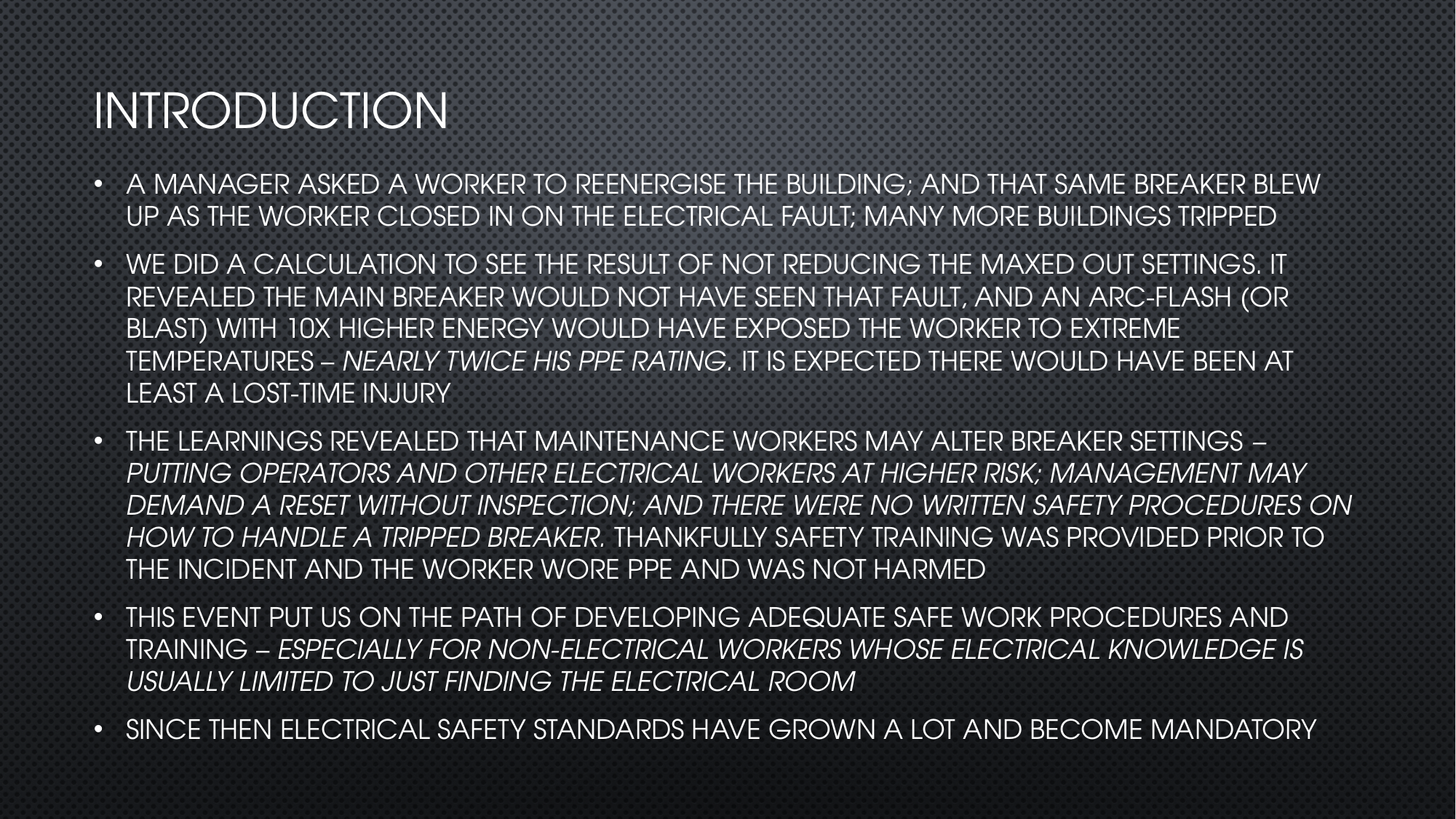

# INTRODUCTION
A manager asked a worker to reenergise the building; and that same breaker blew up as the worker closed in on the electrical fault; many more buildings tripped
We did a calculation to see the result of not reducing the maxed out settings. It revealed the main breaker would not have seen that fault, and an arc-flash (or blast) with 10x higher energy would have exposed the worker to extreme temperatures – nearly twice his PPE rating. It is expected there would have been at least a lost-time injury
The learnings revealed that maintenance workers may alter breaker settings – putting operators and other electrical workers at higher risk; management may demand a reset without inspection; and there were no written safety procedures on how to handle a tripped breaker. Thankfully safety training was provided prior to the incident and the worker wore PPE and was not harmed
This event put us on the path of developing adequate safe work procedures and training – especially for non-electrical workers whose electrical knowledge is usually limited to just finding the electrical room
Since then electrical safety standards have grown a lot and become mandatory